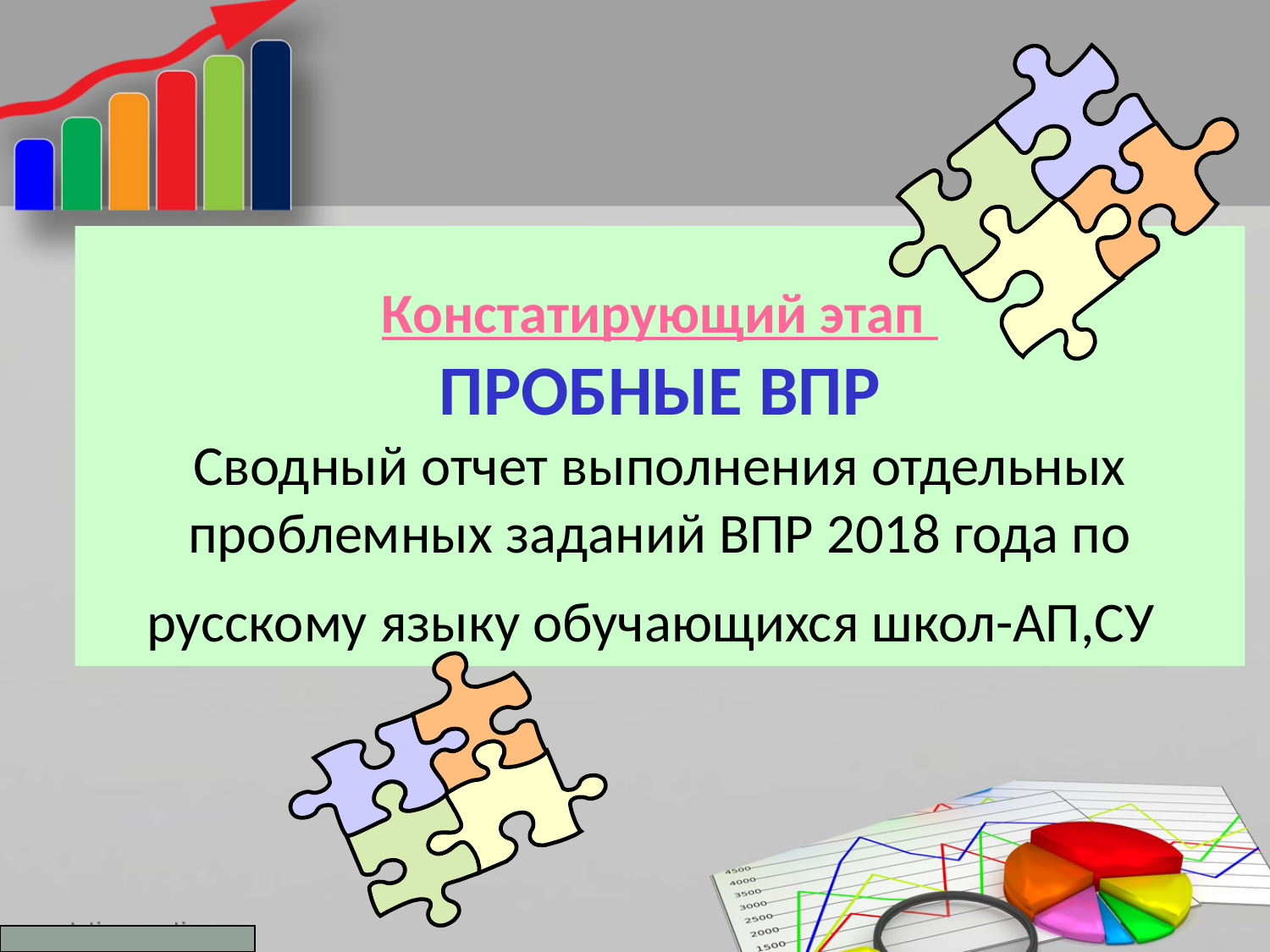

Констатирующий этап
ПРОБНЫЕ ВПР
Сводный отчет выполнения отдельных проблемных заданий ВПР 2018 года по русскому языку обучающихся школ-АП,СУ